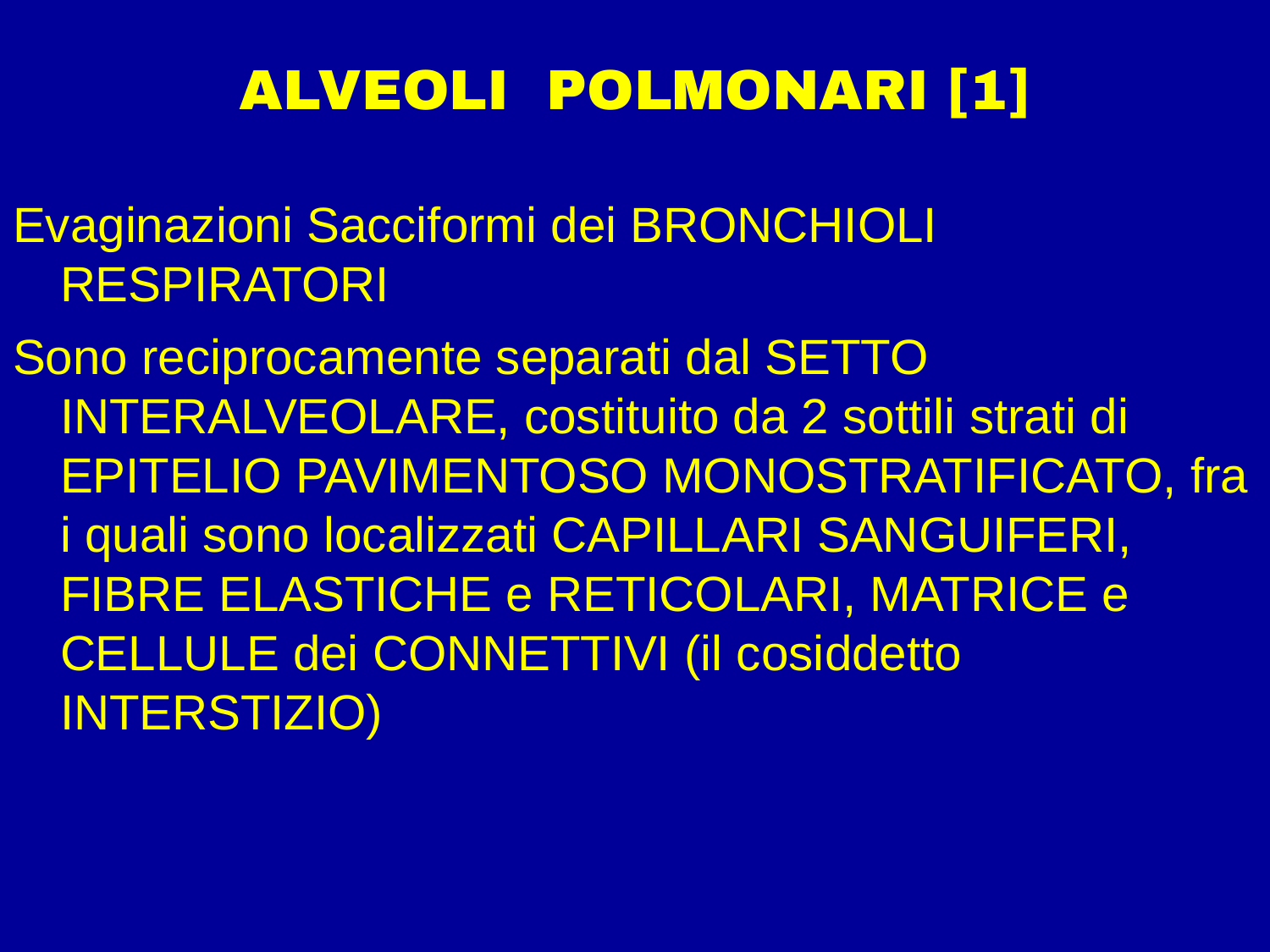

# ALVEOLI  POLMONARI [1]
Evaginazioni Sacciformi dei BRONCHIOLI RESPIRATORI
Sono reciprocamente separati dal SETTO INTERALVEOLARE, costituito da 2 sottili strati di EPITELIO PAVIMENTOSO MONOSTRATIFICATO, fra i quali sono localizzati CAPILLARI SANGUIFERI, FIBRE ELASTICHE e RETICOLARI, MATRICE e CELLULE dei CONNETTIVI (il cosiddetto INTERSTIZIO)